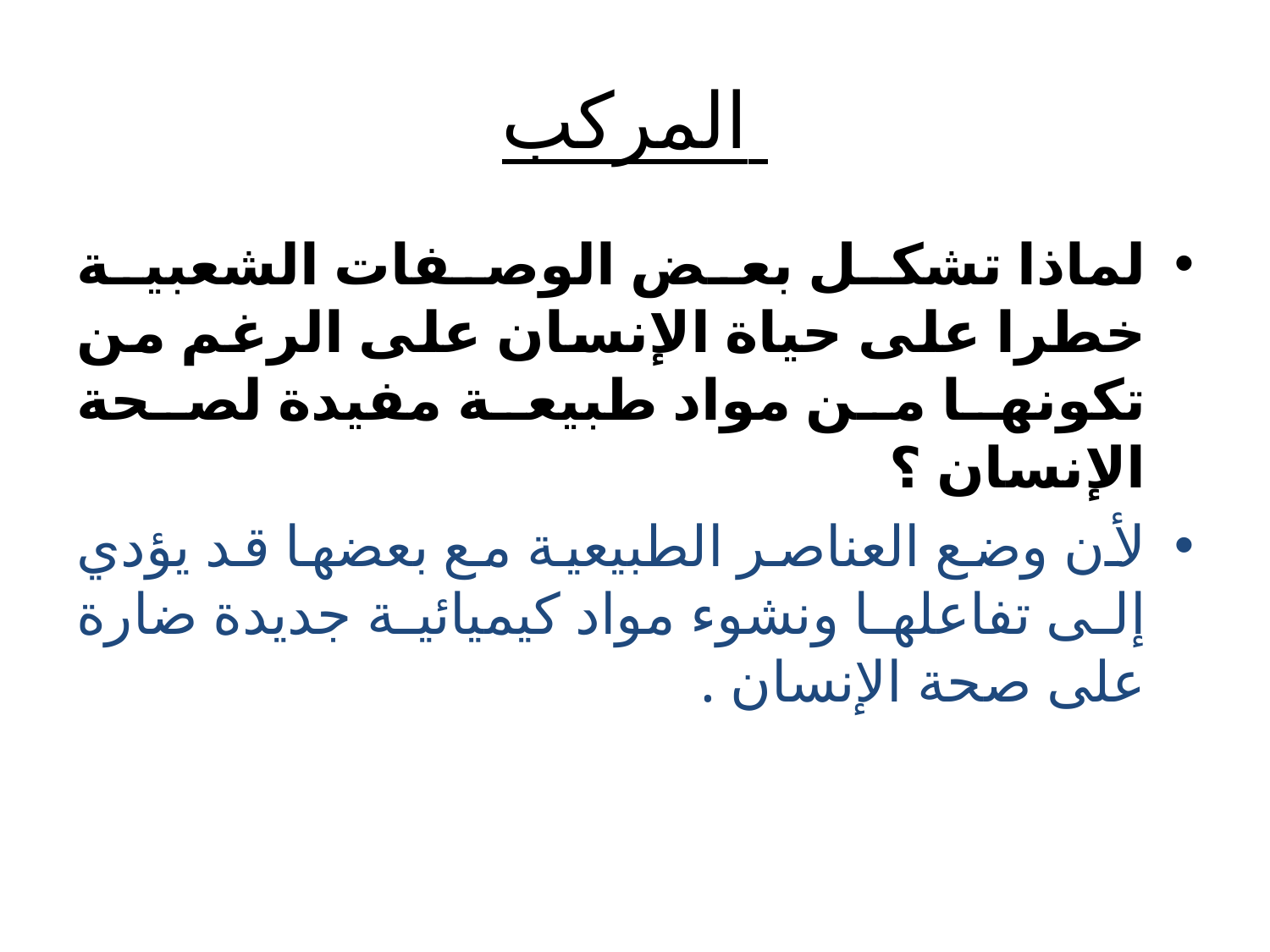

# المركب
لماذا تشكل بعض الوصفات الشعبية خطرا على حياة الإنسان على الرغم من تكونها من مواد طبيعة مفيدة لصحة الإنسان ؟
لأن وضع العناصر الطبيعية مع بعضها قد يؤدي إلى تفاعلها ونشوء مواد كيميائية جديدة ضارة على صحة الإنسان .